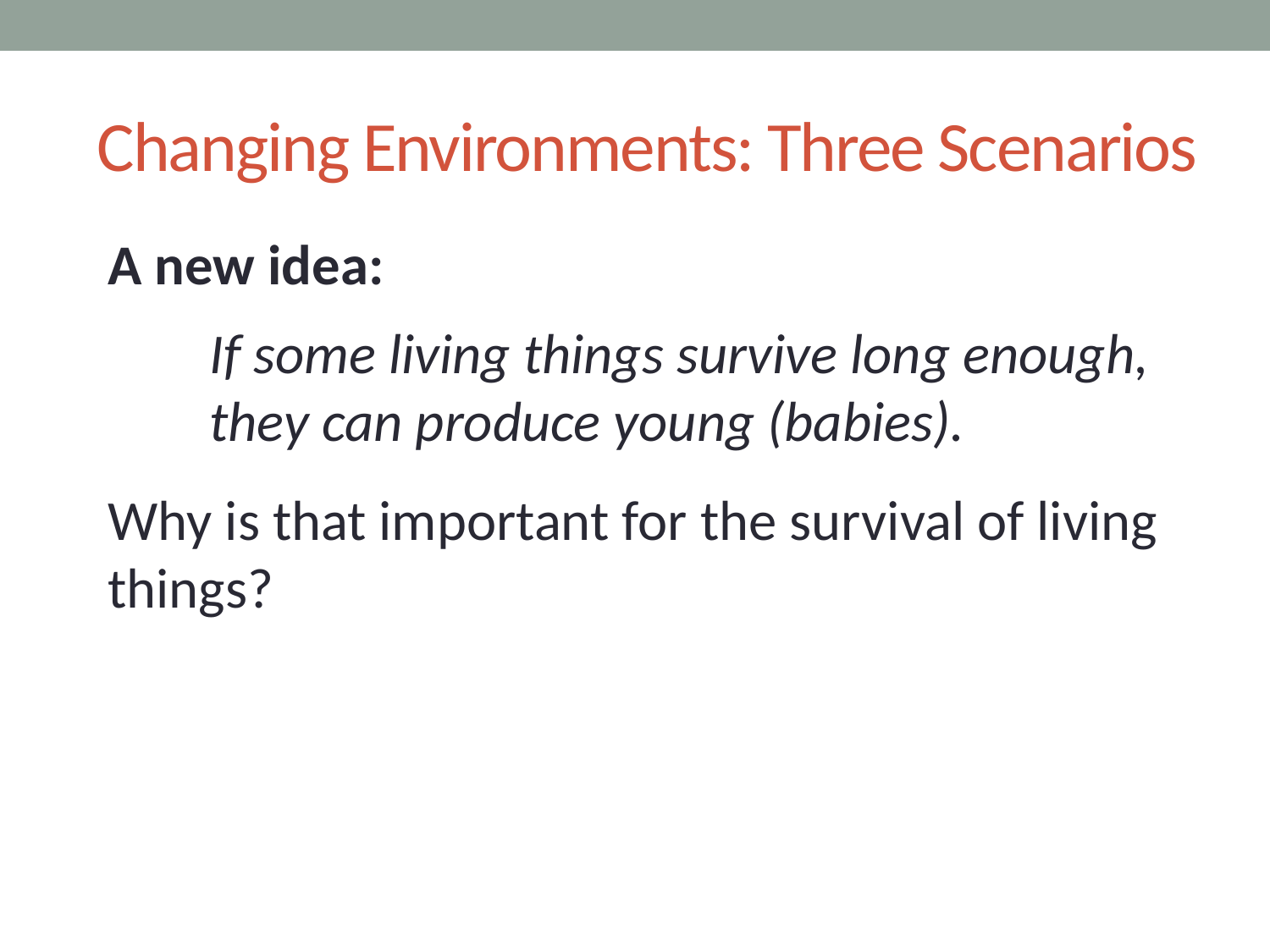

# Changing Environments: Three Scenarios
A new idea:
If some living things survive long enough, they can produce young (babies).
Why is that important for the survival of living things?